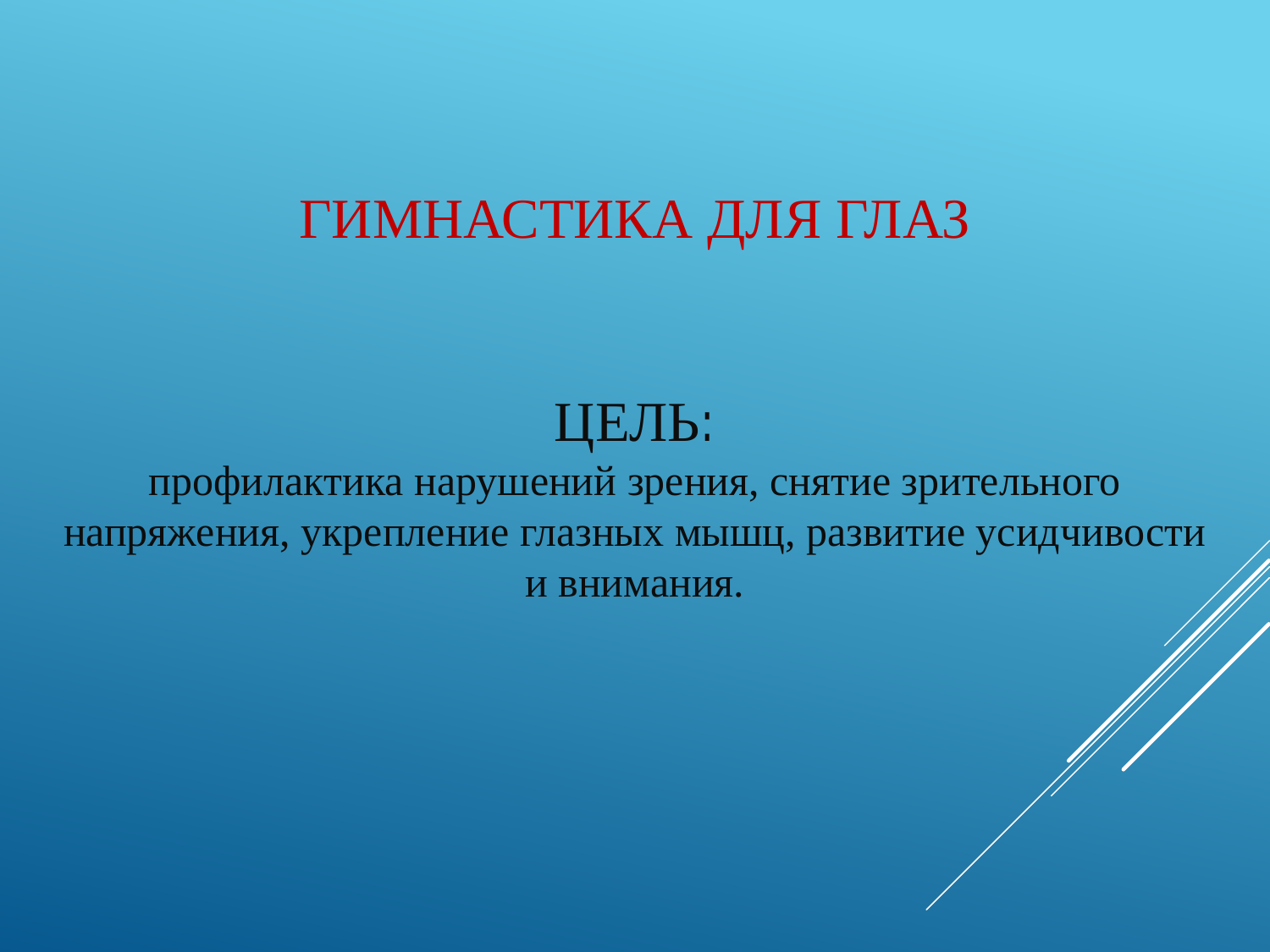

# ГИМНАСТИКА ДЛЯ ГЛАЗ Цель: профилактика нарушений зрения, снятие зрительного напряжения, укрепление глазных мышц, развитие усидчивости и внимания.